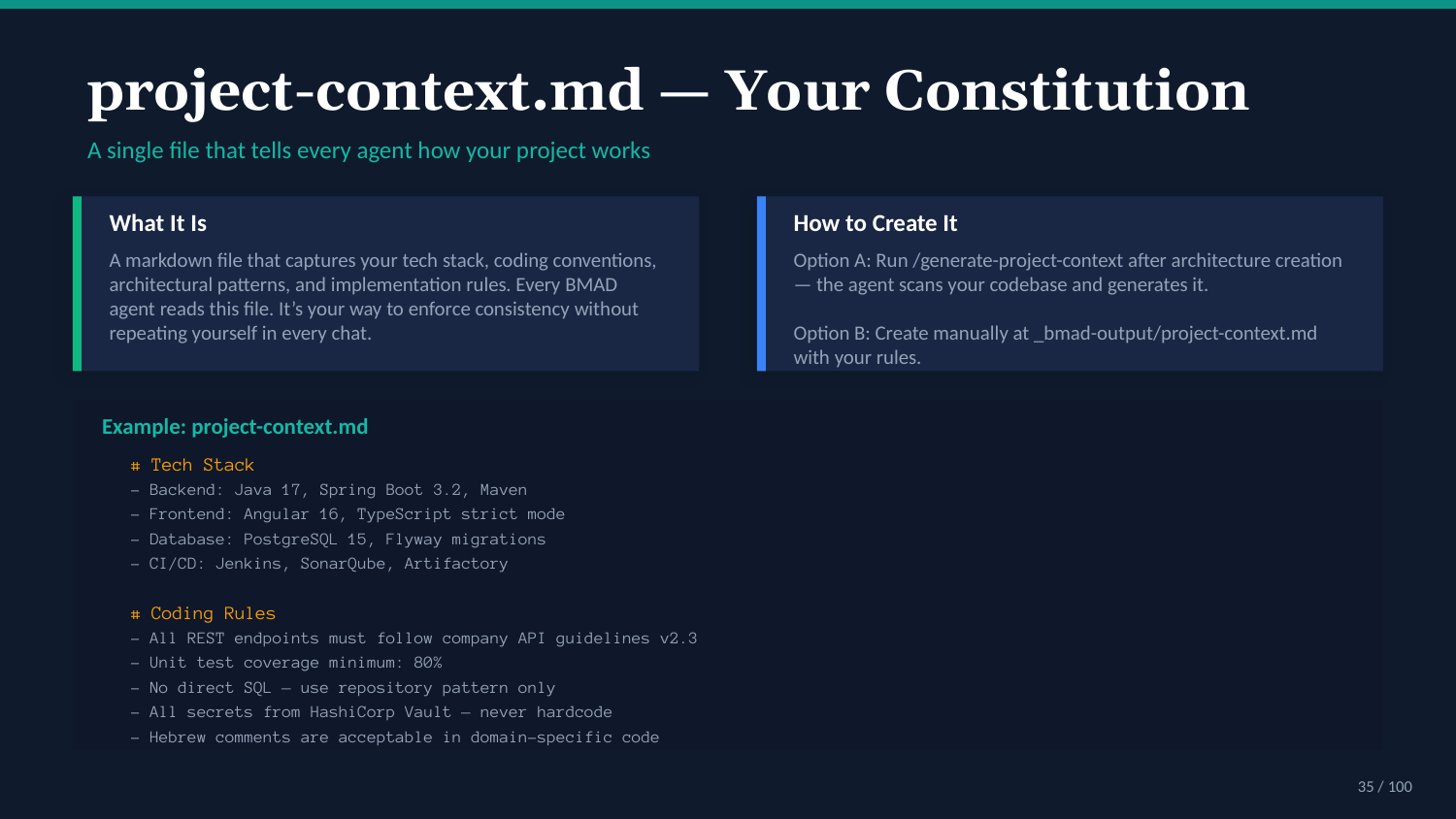

project-context.md — Your Constitution
A single file that tells every agent how your project works

What It Is
How to Create It
A markdown file that captures your tech stack, coding conventions, architectural patterns, and implementation rules. Every BMAD agent reads this file. It’s your way to enforce consistency without repeating yourself in every chat.
Option A: Run /generate-project-context after architecture creation — the agent scans your codebase and generates it.

Option B: Create manually at _bmad-output/project-context.md with your rules.

Example: project-context.md
# Tech Stack
- Backend: Java 17, Spring Boot 3.2, Maven
- Frontend: Angular 16, TypeScript strict mode
- Database: PostgreSQL 15, Flyway migrations
- CI/CD: Jenkins, SonarQube, Artifactory

# Coding Rules
- All REST endpoints must follow company API guidelines v2.3
- Unit test coverage minimum: 80%
- No direct SQL — use repository pattern only
- All secrets from HashiCorp Vault — never hardcode
- Hebrew comments are acceptable in domain-specific code
35 / 100